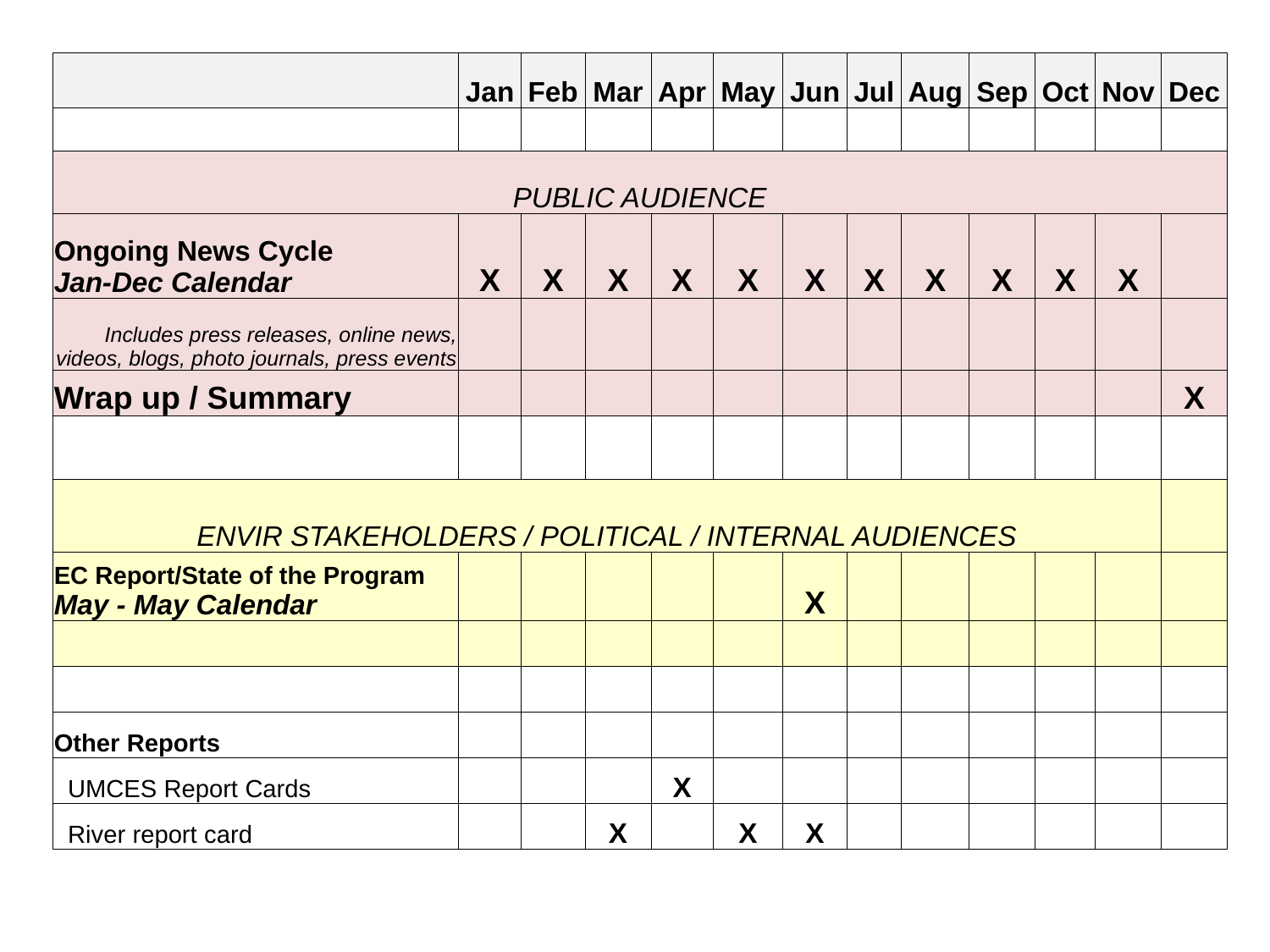

|  | Jan | Feb | Mar | Apr | May | Jun | Jul | Aug | Sep | Oct | Nov | Dec |
| --- | --- | --- | --- | --- | --- | --- | --- | --- | --- | --- | --- | --- |
|  |  |  |  |  |  |  |  |  |  |  |  |  |
| PUBLIC AUDIENCE |  |  |  |  |  |  |  |  |  |  |  |  |
| Ongoing News Cycle Jan-Dec Calendar | X | X | X | X | X | X | X | X | X | X | X |  |
| Includes press releases, online news, videos, blogs, photo journals, press events |  |  |  |  |  |  |  |  |  |  |  |  |
| Wrap up / Summary |  |  |  |  |  |  |  |  |  |  |  | X |
|  |  |  |  |  |  |  |  |  |  |  |  |  |
| ENVIR STAKEHOLDERS / POLITICAL / INTERNAL AUDIENCES |  |  |  |  |  |  |  |  |  |  |  |  |
| EC Report/State of the Program May - May Calendar |  |  |  |  |  | X |  |  |  |  |  |  |
|  |  |  |  |  |  |  |  |  |  |  |  |  |
|  |  |  |  |  |  |  |  |  |  |  |  |  |
| Other Reports |  |  |  |  |  |  |  |  |  |  |  |  |
| UMCES Report Cards |  |  |  | X |  |  |  |  |  |  |  |  |
| River report card |  |  | X |  | X | X |  |  |  |  |  |  |